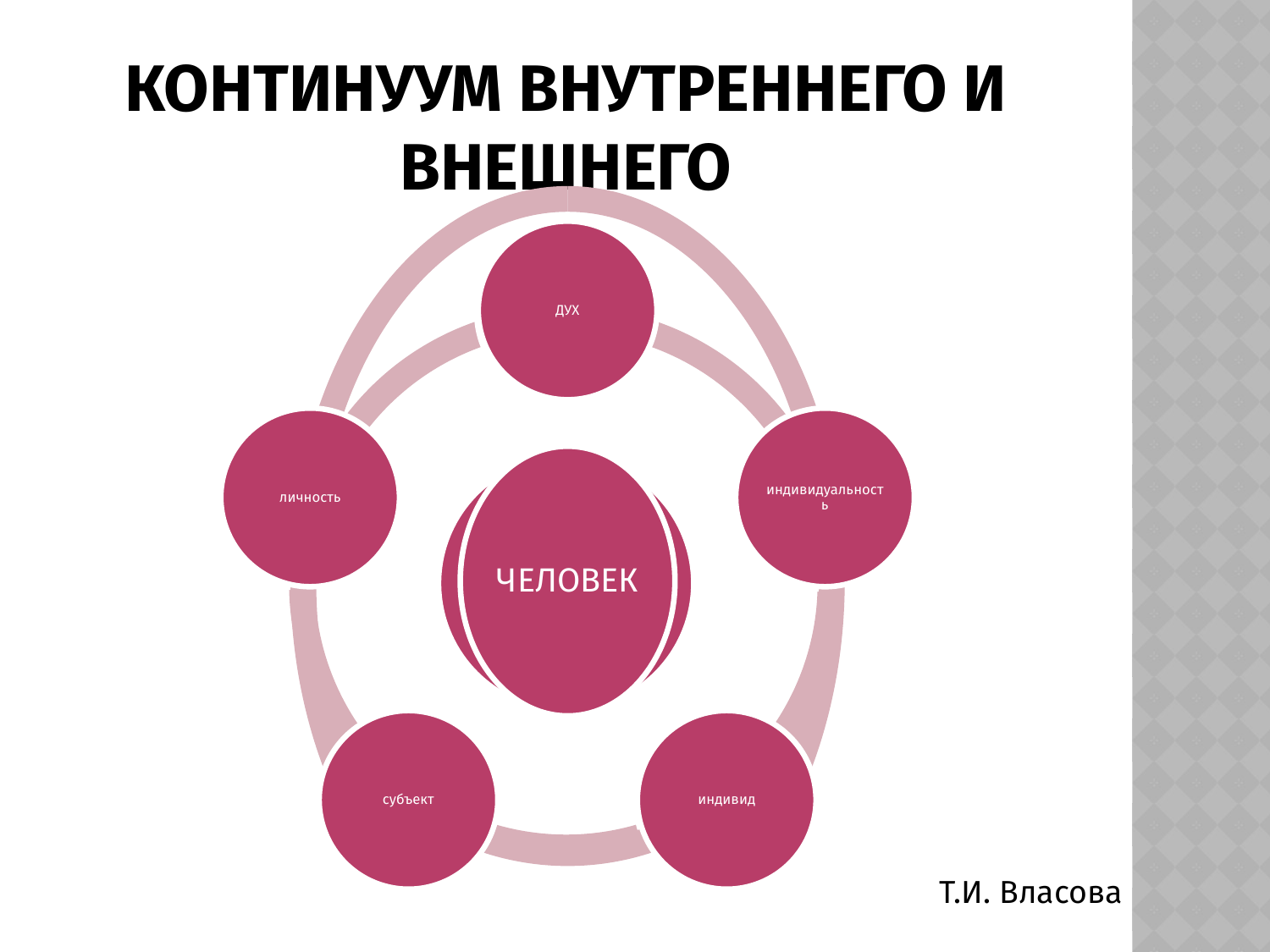

# Континуум внутреннего и внешнего
ЧЕЛОВЕК
ДУХ
индивидуальность
индивид
субъект
личность
ЧЕЛОВЕК
ДУХ
индивидуальность
индивид
субъект
личность
Т.И. Власова